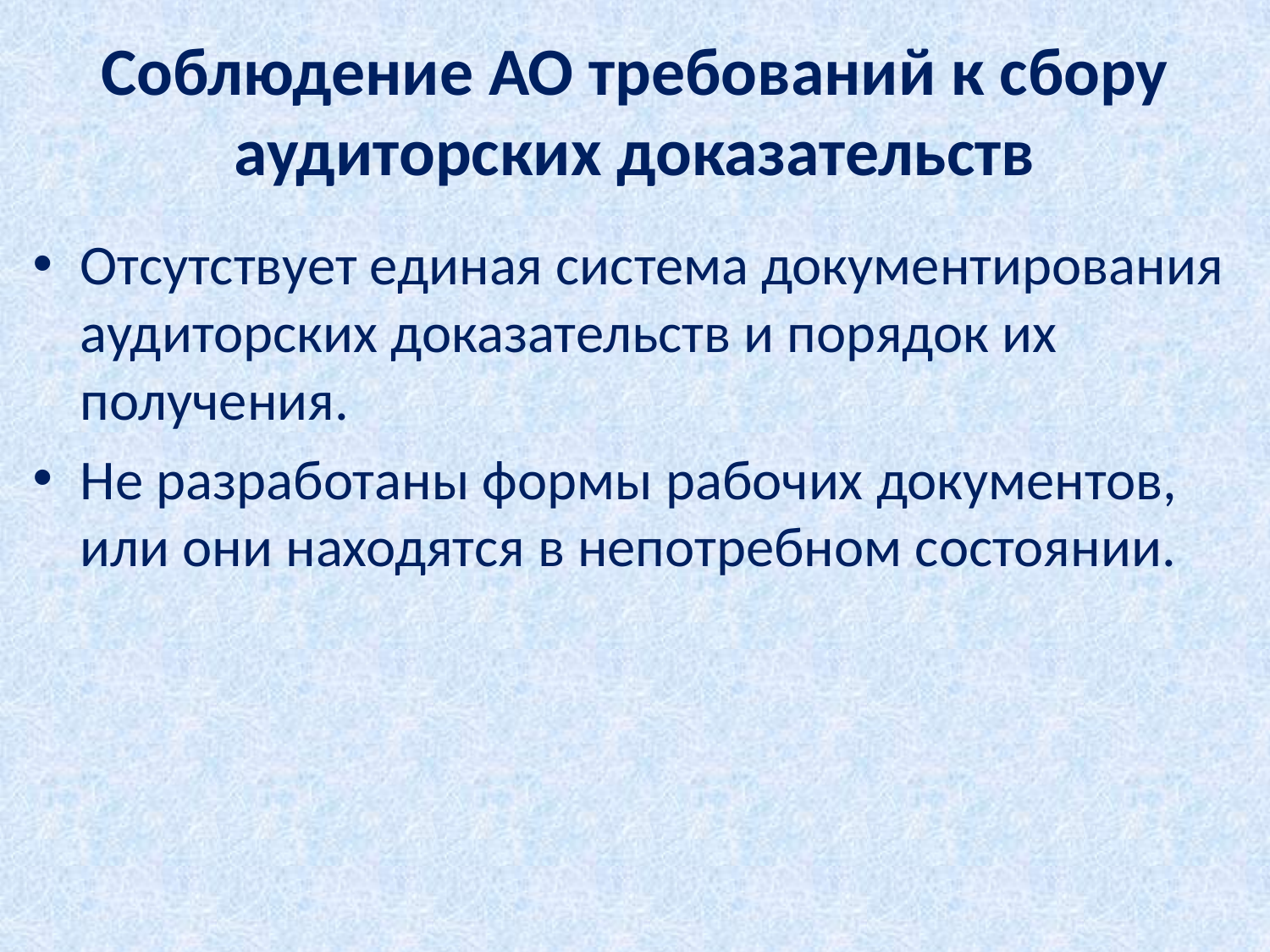

# Соблюдение АО требований к сбору аудиторских доказательств
Отсутствует единая система документирования аудиторских доказательств и порядок их получения.
Не разработаны формы рабочих документов, или они находятся в непотребном состоянии.